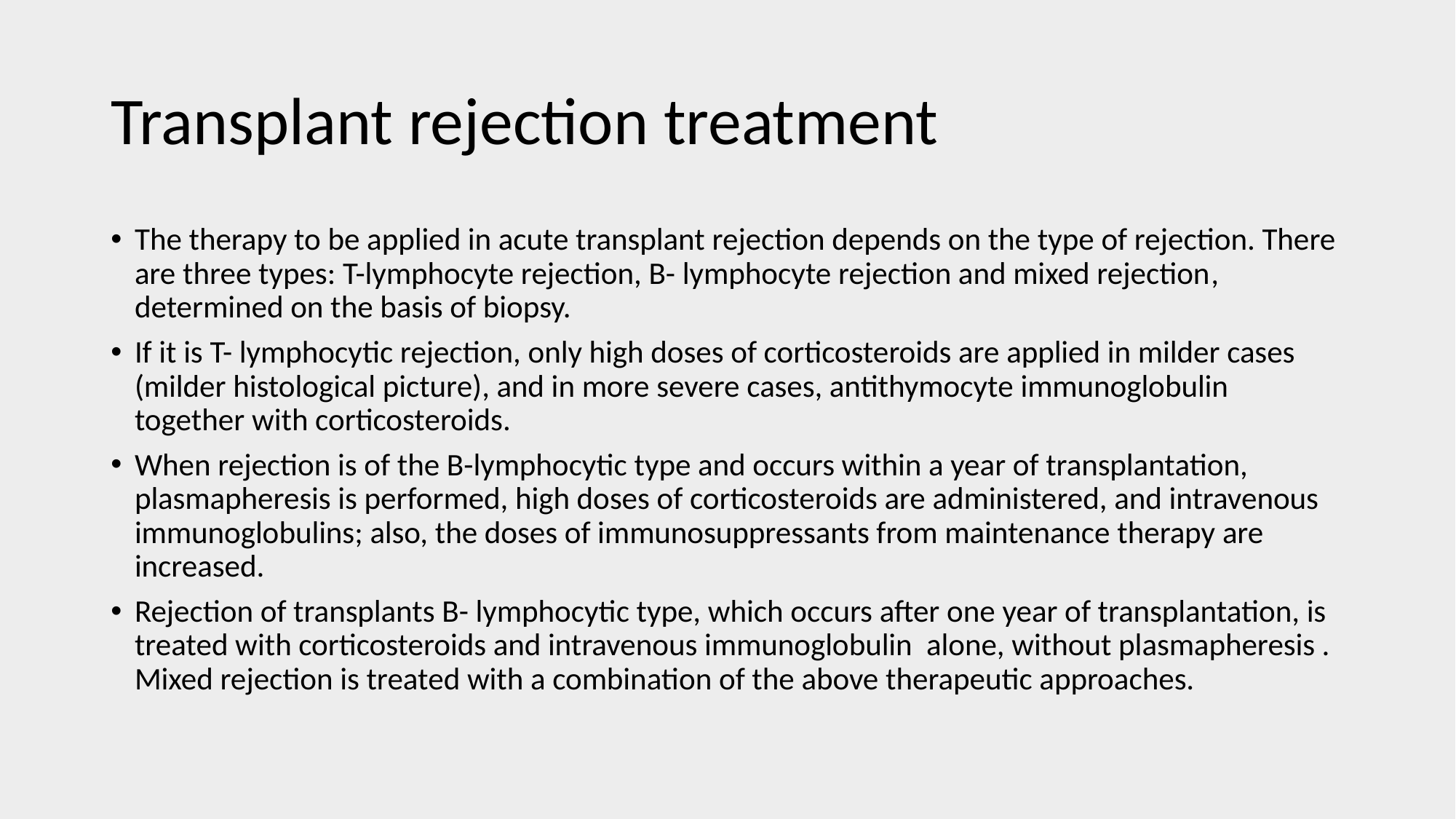

# Transplant rejection treatment
The therapy to be applied in acute transplant rejection depends on the type of rejection. There are three types: T-lymphocyte rejection, B- lymphocyte rejection and mixed rejection, determined on the basis of biopsy.
If it is T- lymphocytic rejection, only high doses of corticosteroids are applied in milder cases (milder histological picture), and in more severe cases, antithymocyte immunoglobulin together with corticosteroids.
When rejection is of the B-lymphocytic type and occurs within a year of transplantation, plasmapheresis is performed, high doses of corticosteroids are administered, and intravenous immunoglobulins; also, the doses of immunosuppressants from maintenance therapy are increased.
Rejection of transplants B- lymphocytic type, which occurs after one year of transplantation, is treated with corticosteroids and intravenous immunoglobulin  alone, without plasmapheresis . Mixed rejection is treated with a combination of the above therapeutic approaches.